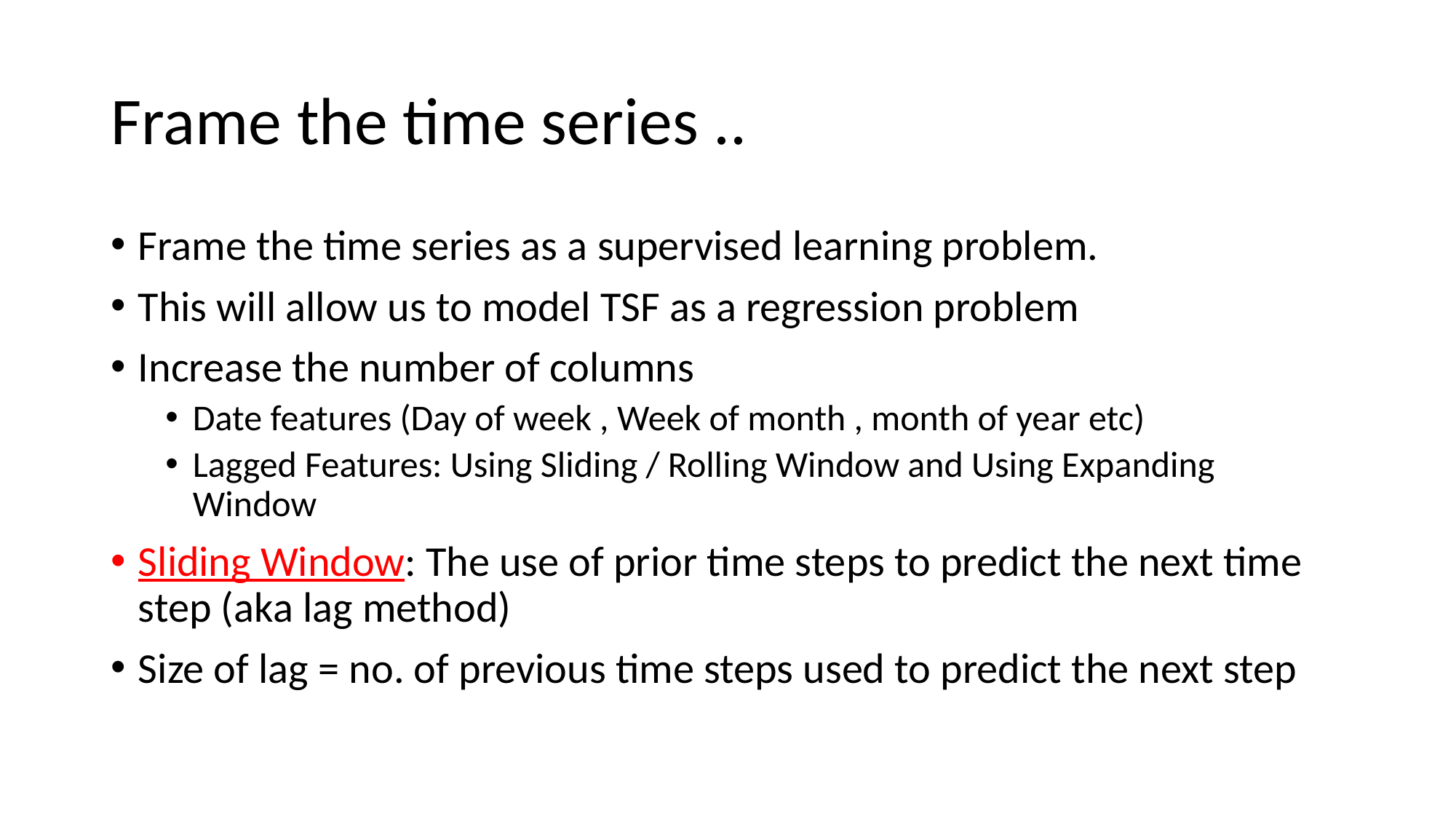

# Frame the time series ..
Frame the time series as a supervised learning problem.
This will allow us to model TSF as a regression problem
Increase the number of columns
Date features (Day of week , Week of month , month of year etc)
Lagged Features: Using Sliding / Rolling Window and Using Expanding Window
Sliding Window: The use of prior time steps to predict the next time step (aka lag method)
Size of lag = no. of previous time steps used to predict the next step